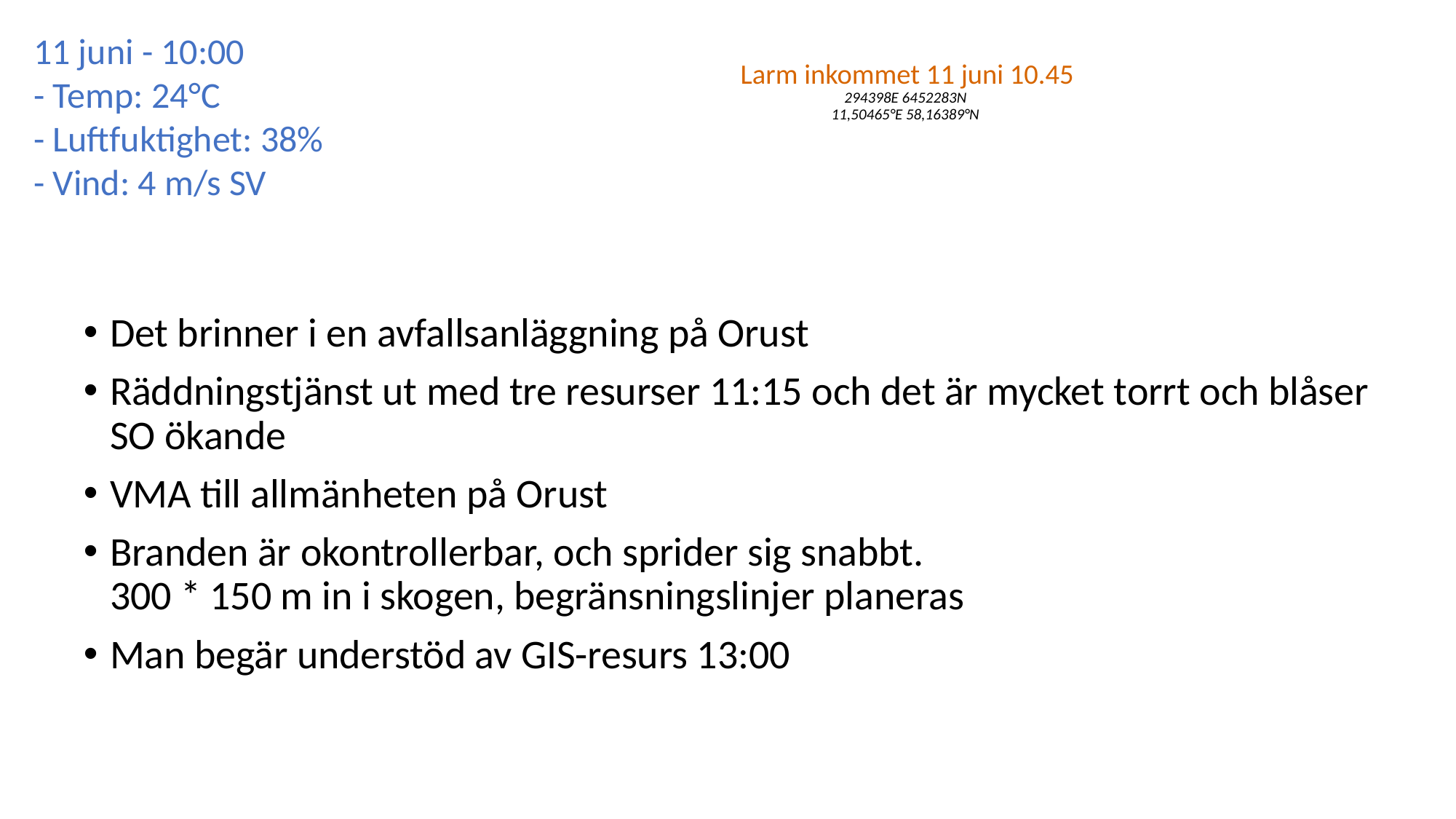

11 juni - 10:00
- Temp: 24°C
- Luftfuktighet: 38%
- Vind: 4 m/s SV
# Larm inkommet 11 juni 10.45 294398E 6452283N 11,50465°E 58,16389°N
Det brinner i en avfallsanläggning på Orust
Räddningstjänst ut med tre resurser 11:15 och det är mycket torrt och blåser SO ökande
VMA till allmänheten på Orust
Branden är okontrollerbar, och sprider sig snabbt.
300 * 150 m in i skogen, begränsningslinjer planeras
Man begär understöd av GIS-resurs 13:00